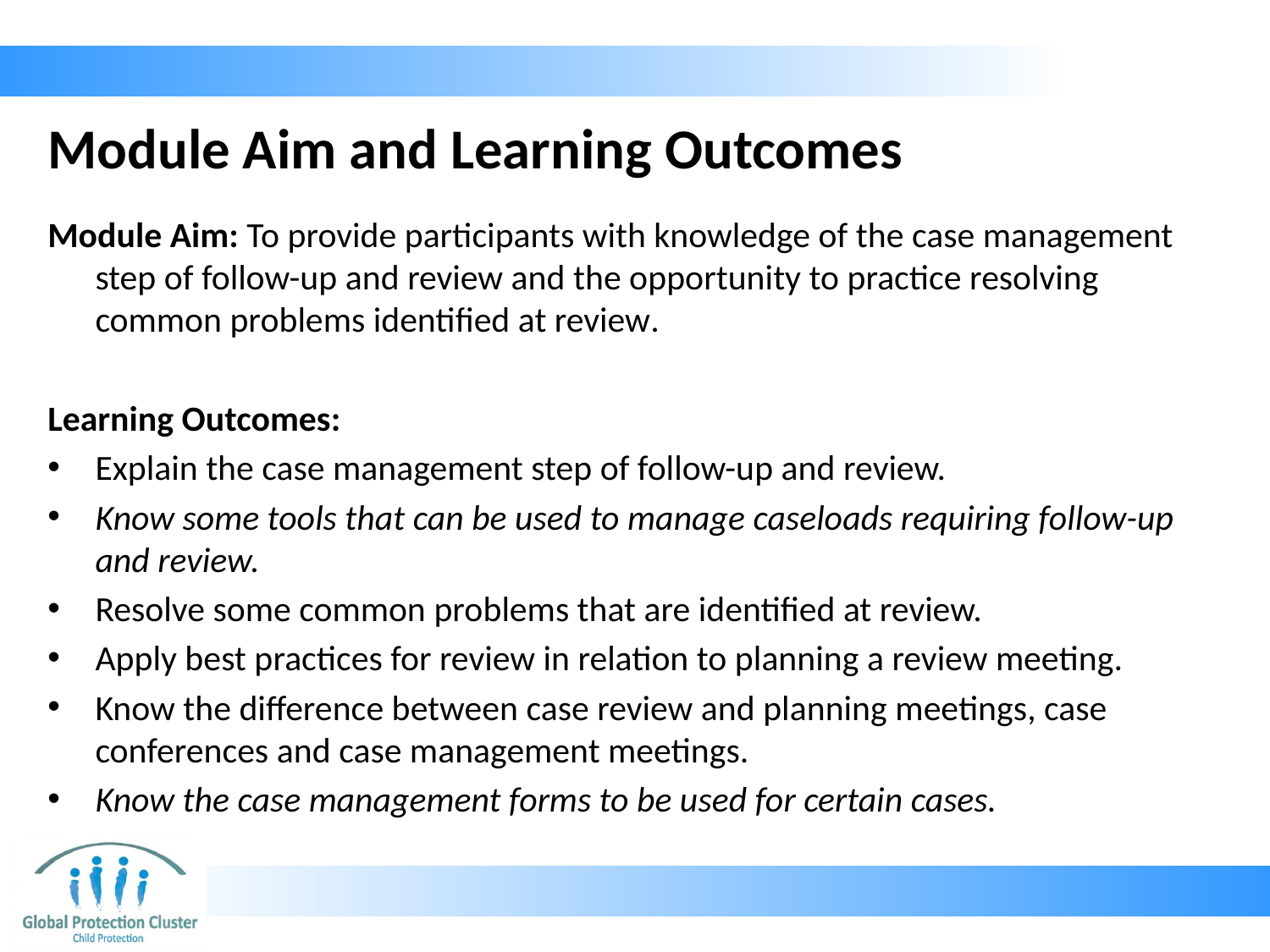

# Module Aim and Learning Outcomes
Module Aim: To provide participants with knowledge of the case management step of follow-up and review and the opportunity to practice resolving common problems identified at review.

Learning Outcomes:
Explain the case management step of follow-up and review.
Know some tools that can be used to manage caseloads requiring follow-up and review.
Resolve some common problems that are identified at review.
Apply best practices for review in relation to planning a review meeting.
Know the difference between case review and planning meetings, case conferences and case management meetings.
Know the case management forms to be used for certain cases.